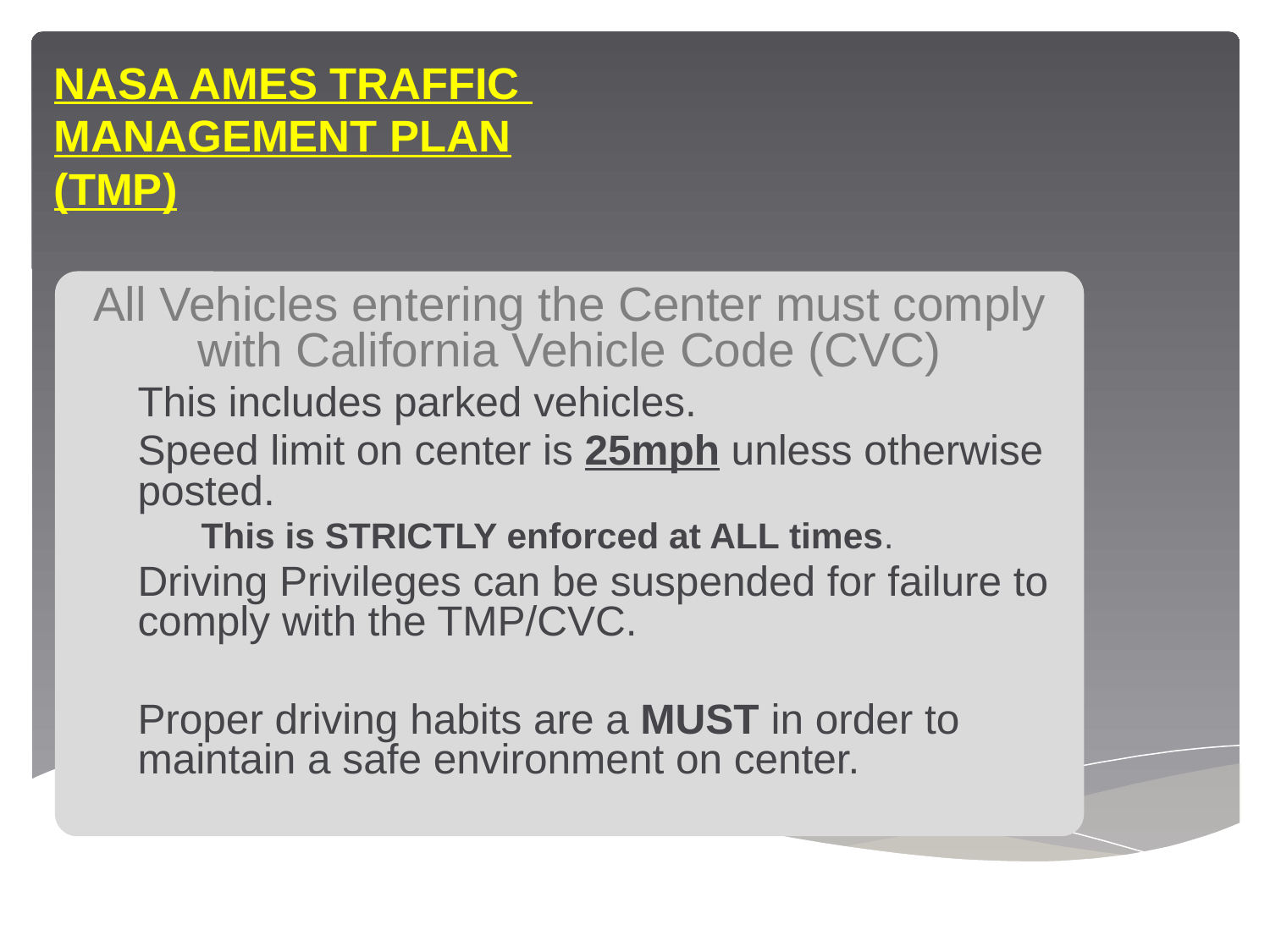

# NASA AMES TRAFFIC MANAGEMENT PLAN (TMP)
All Vehicles entering the Center must comply with California Vehicle Code (CVC)
This includes parked vehicles.
Speed limit on center is 25mph unless otherwise posted.
This is STRICTLY enforced at ALL times.
Driving Privileges can be suspended for failure to comply with the TMP/CVC.

Proper driving habits are a MUST in order to maintain a safe environment on center.